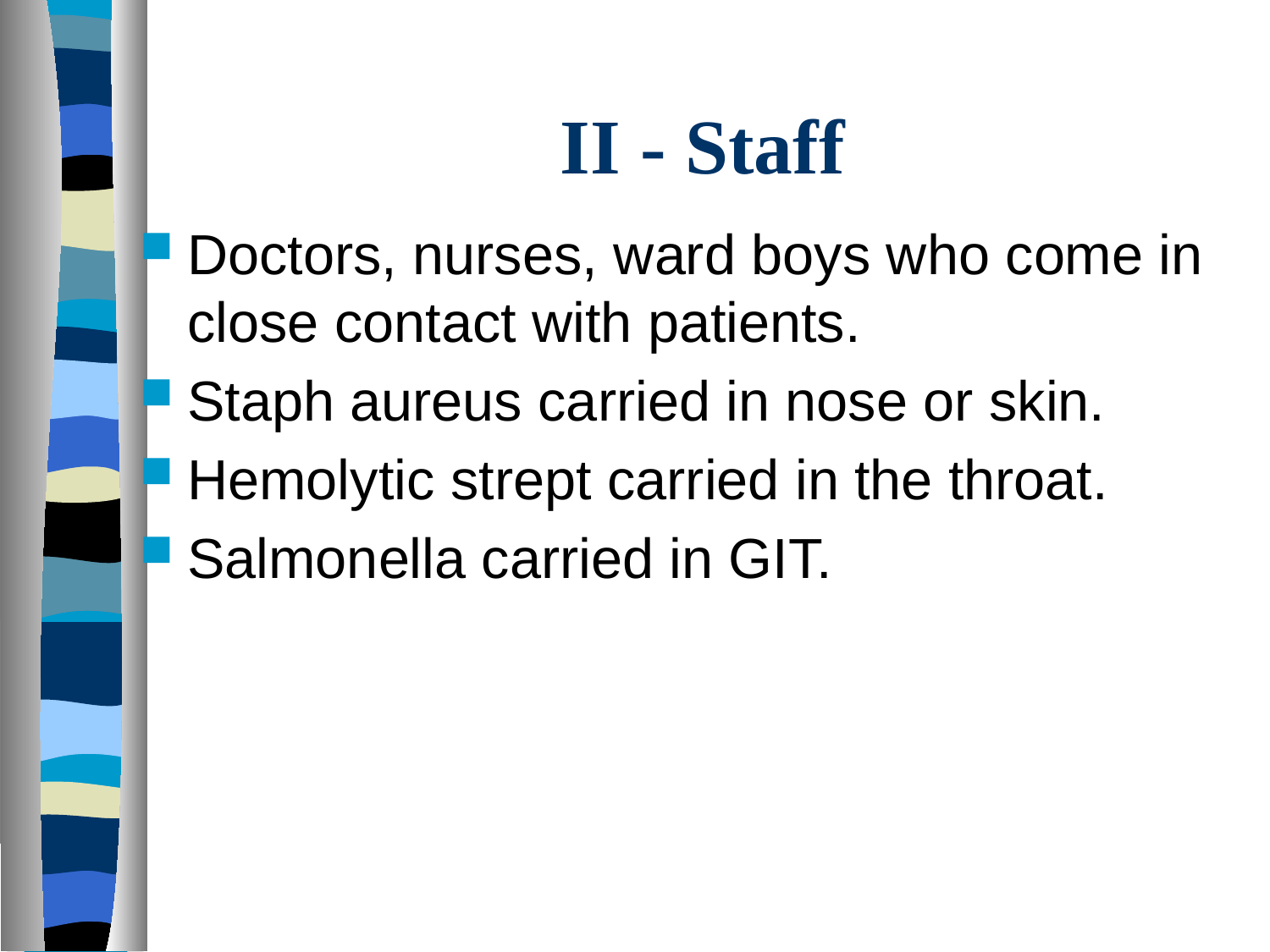

# II - Staff
Doctors, nurses, ward boys who come in close contact with patients.
Staph aureus carried in nose or skin.
Hemolytic strept carried in the throat.
Salmonella carried in GIT.